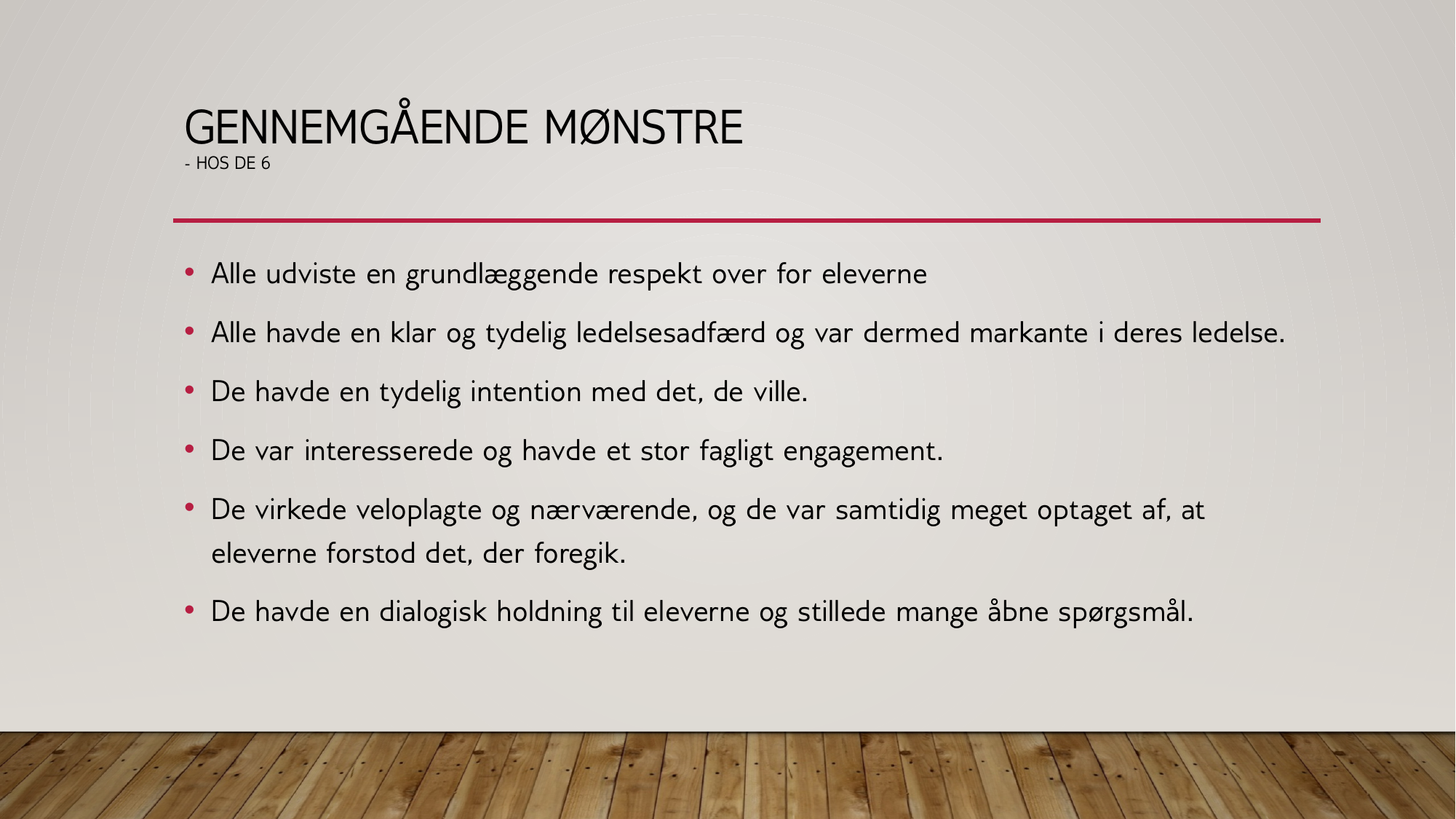

# Gennemgående mønstre - hos de 6
Alle udviste en grundlæggende respekt over for eleverne
Alle havde en klar og tydelig ledelsesadfærd og var dermed markante i deres ledelse.
De havde en tydelig intention med det, de ville.
De var interesserede og havde et stor fagligt engagement.
De virkede veloplagte og nærværende, og de var samtidig meget optaget af, at eleverne forstod det, der foregik.
De havde en dialogisk holdning til eleverne og stillede mange åbne spørgsmål.